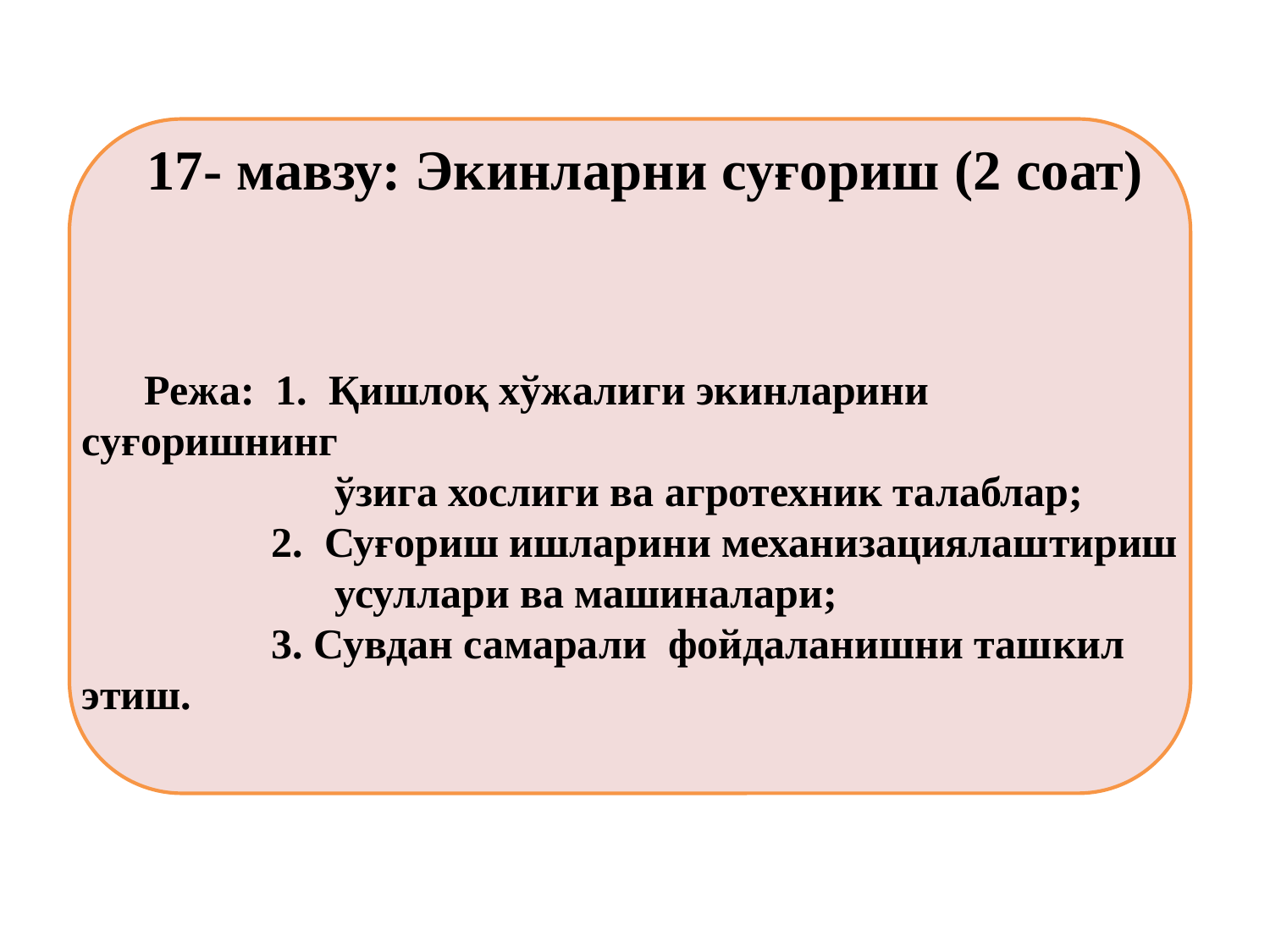

17- мавзу: Экинларни суғориш (2 соат)

Режа:  1.  Қишлоқ хўжалиги экинларини суғоришнинг
                  ўзига хослиги ва агротехник талаблар;
            2.  Суғориш ишларини механизациялаштириш
                  усуллари ва машиналари;
            3. Сувдан самарали  фойдаланишни ташкил этиш.